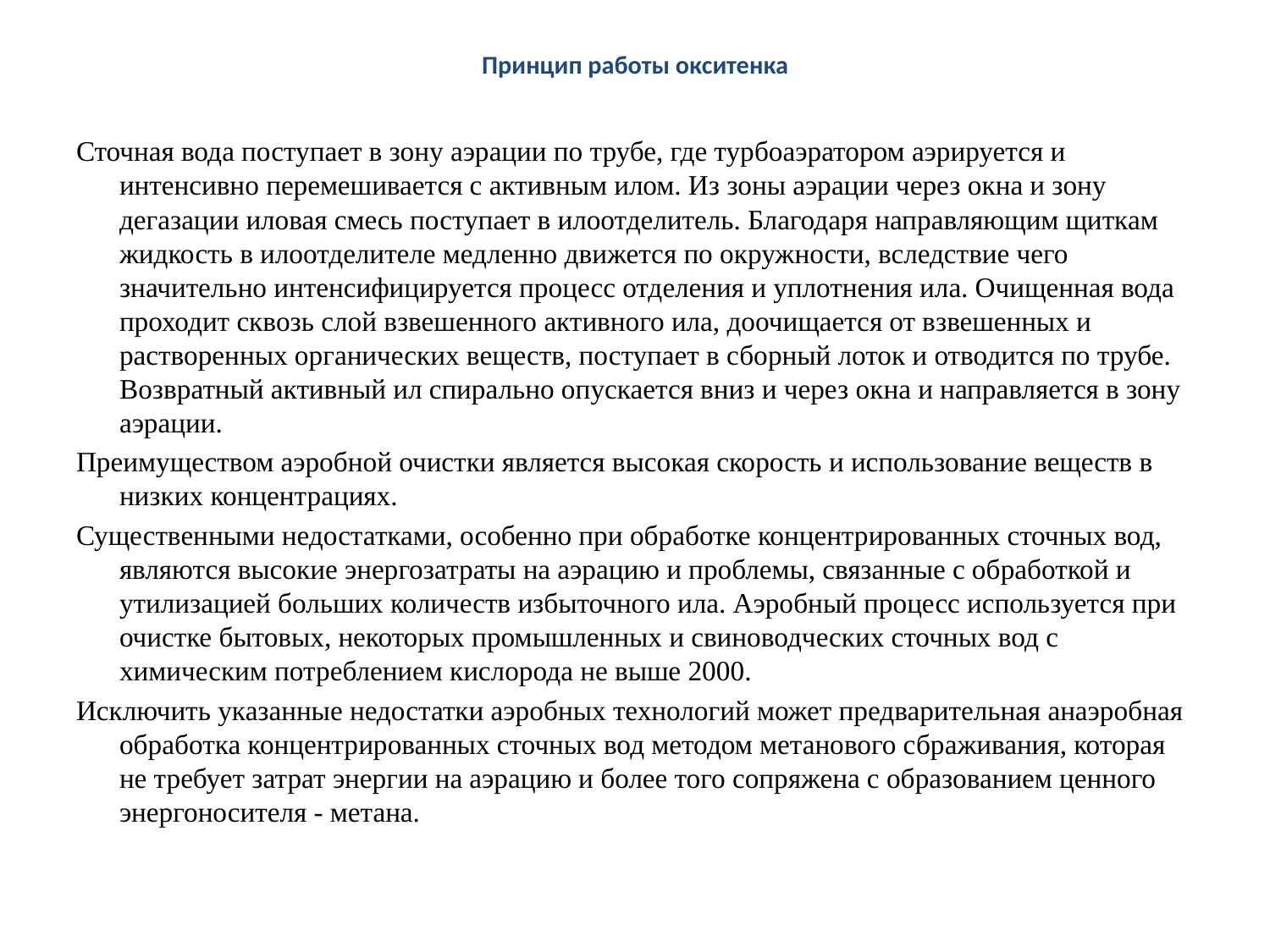

# Принцип работы окситенка
Сточная вода поступает в зону аэрации по трубе, где турбоаэратором аэрируется и интенсивно перемешивается с активным илом. Из зоны аэрации через окна и зону дегазации иловая смесь поступает в илоотделитель. Благодаря направляющим щиткам жидкость в илоотделителе медленно движется по окружности, вследствие чего значительно интенсифицируется процесс отделения и уплотнения ила. Очищенная вода проходит сквозь слой взвешенного активного ила, доочищается от взвешенных и растворенных органических веществ, поступает в сборный лоток и отводится по трубе. Возвратный активный ил спирально опускается вниз и через окна и направляется в зону аэрации.
Преимуществом аэробной очистки является высокая скорость и использование веществ в низких концентрациях.
Существенными недостатками, особенно при обработке концентрированных сточных вод, являются высокие энергозатраты на аэрацию и проблемы, связанные с обработкой и утилизацией больших количеств избыточного ила. Аэробный процесс используется при очистке бытовых, некоторых промышленных и свиноводческих сточных вод с химическим потреблением кислорода не выше 2000.
Исключить указанные недостатки аэробных технологий может предварительная анаэробная обработка концентрированных сточных вод методом метанового сбраживания, которая не требует затрат энергии на аэрацию и более того сопряжена с образованием ценного энергоносителя - метана.